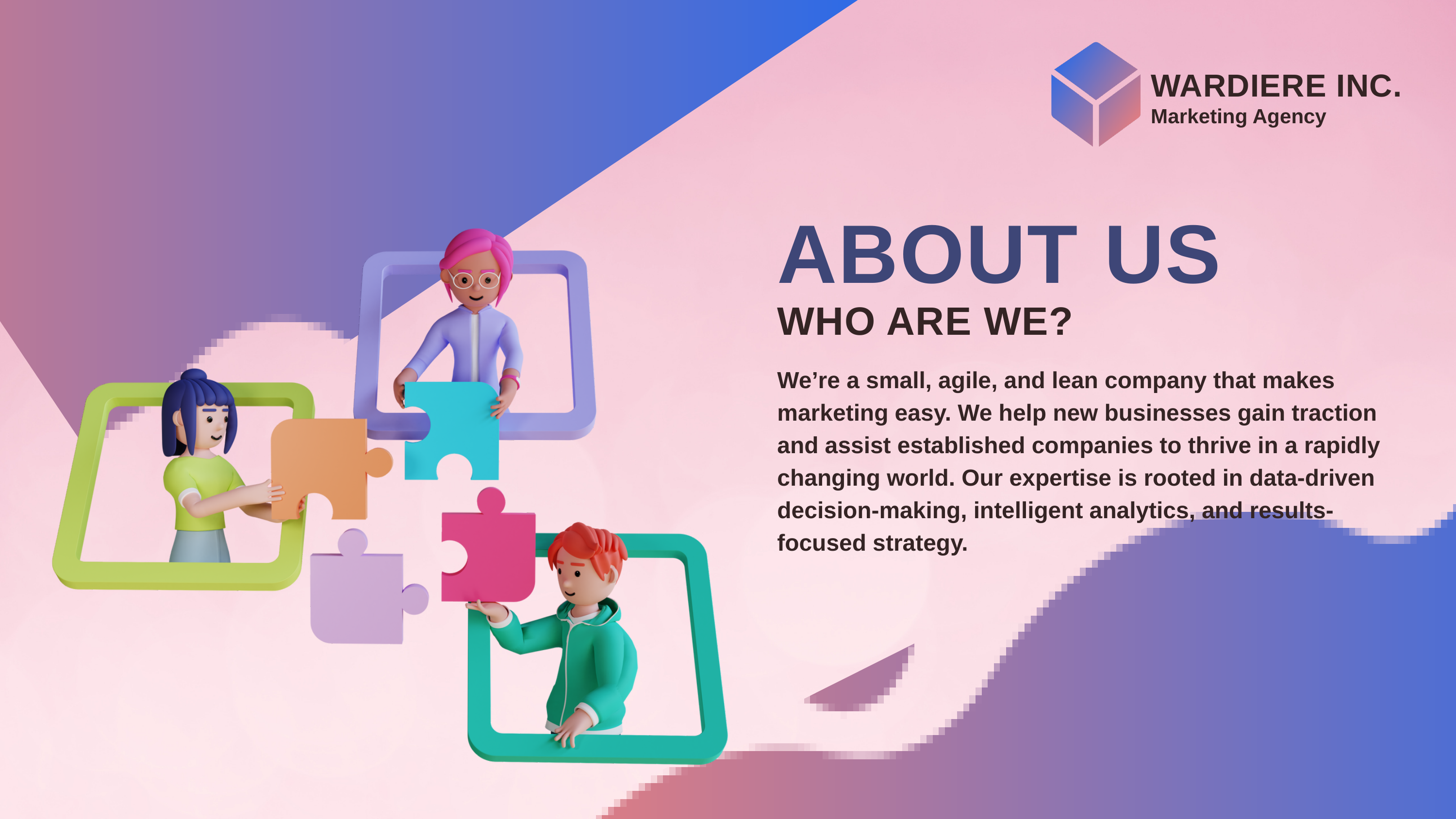

WARDIERE INC.
Marketing Agency
ABOUT US

WHO ARE WE?
We’re a small, agile, and lean company that makes marketing easy. We help new businesses gain traction and assist established companies to thrive in a rapidly changing world. Our expertise is rooted in data-driven decision-making, intelligent analytics, and results-focused strategy.